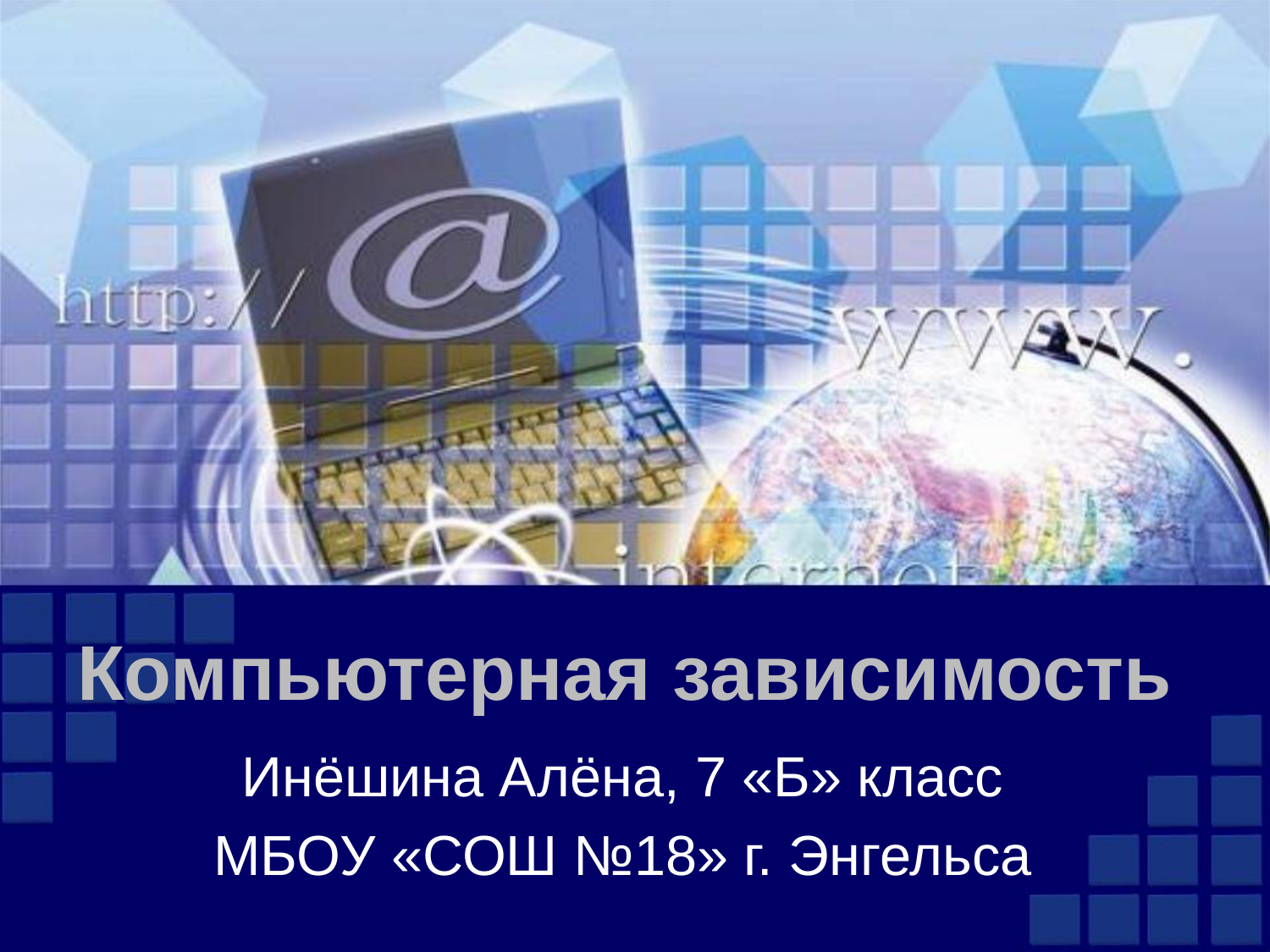

# Компьютерная зависимость
Инёшина Алёна, 7 «Б» класс
МБОУ «СОШ №18» г. Энгельса